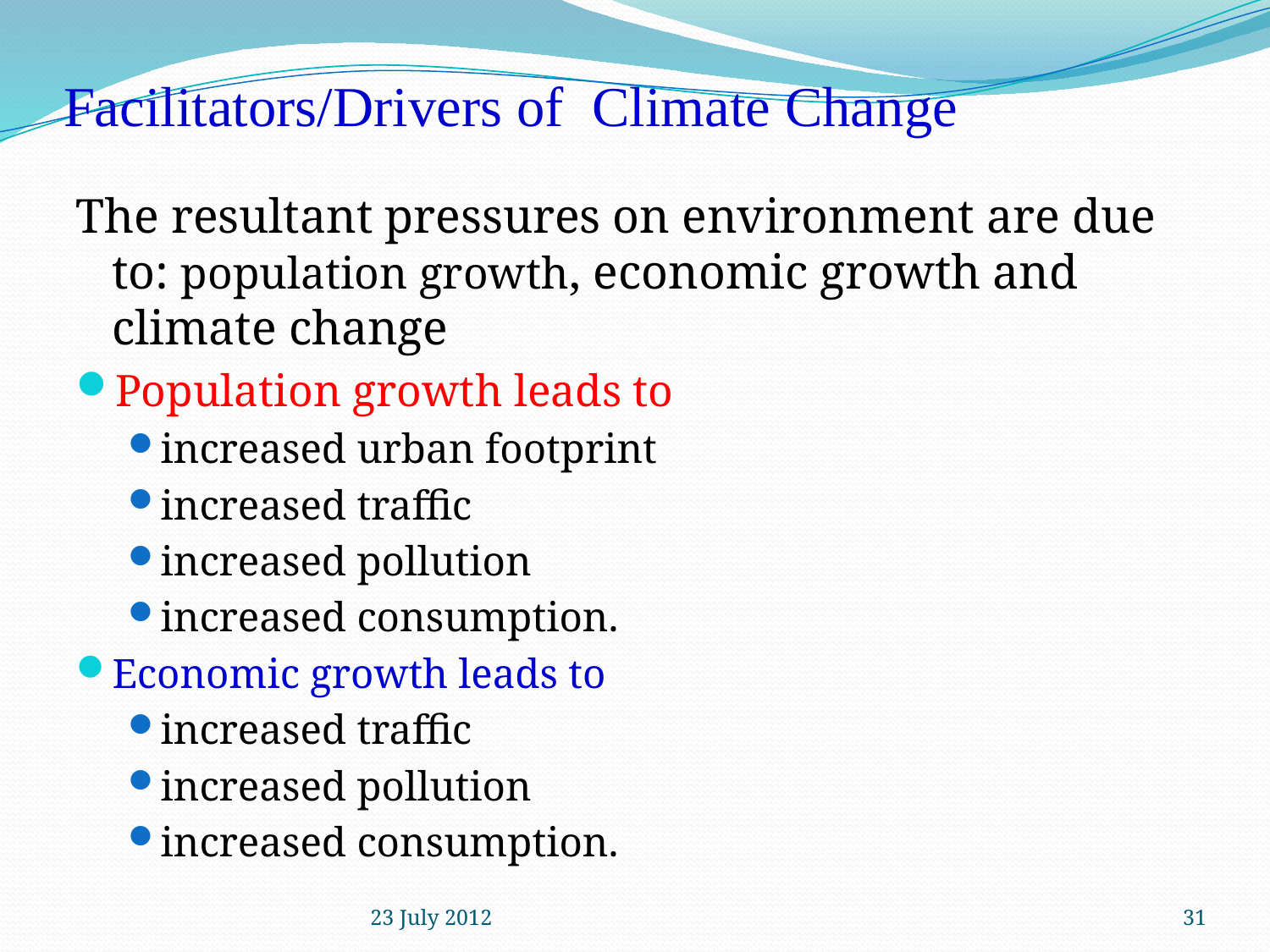

# Facilitators/Drivers of  Climate Change
The resultant pressures on environment are due to: population growth, economic growth and climate change
Population growth leads to
increased urban footprint
increased traffic
increased pollution
increased consumption.
Economic growth leads to
increased traffic
increased pollution
increased consumption.

23 July 2012
31